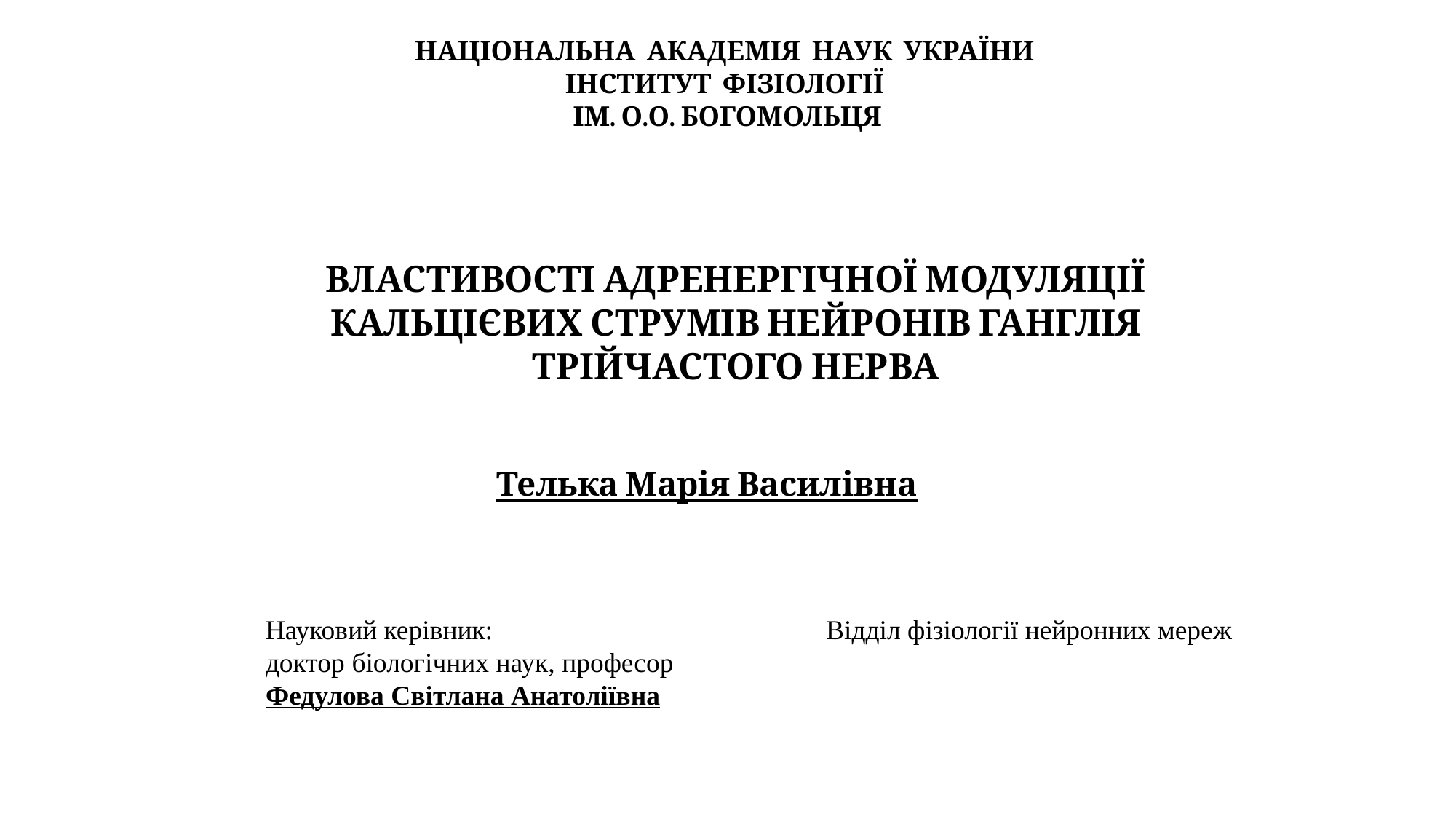

НАЦІОНАЛЬНА  АКАДЕМІЯ  НАУК  УКРАЇНИ
 ІНСТИТУТ  ФІЗІОЛОГІЇ
ІМ. О.О. БОГОМОЛЬЦЯ
# властивості АДРЕНЕРГІЧНОЇ МОДУЛЯЦІЇ КАЛЬЦІЄВИХ СТРУМІВ НЕЙРОНІВ ГАНГЛІЯ ТРІЙЧАСТОГО НЕРВА
Телька Марія Василівна

Відділ фізіології нейронних мереж
Науковий керівник:
доктор біологічних наук, професор
Федулова Світлана Анатоліївна